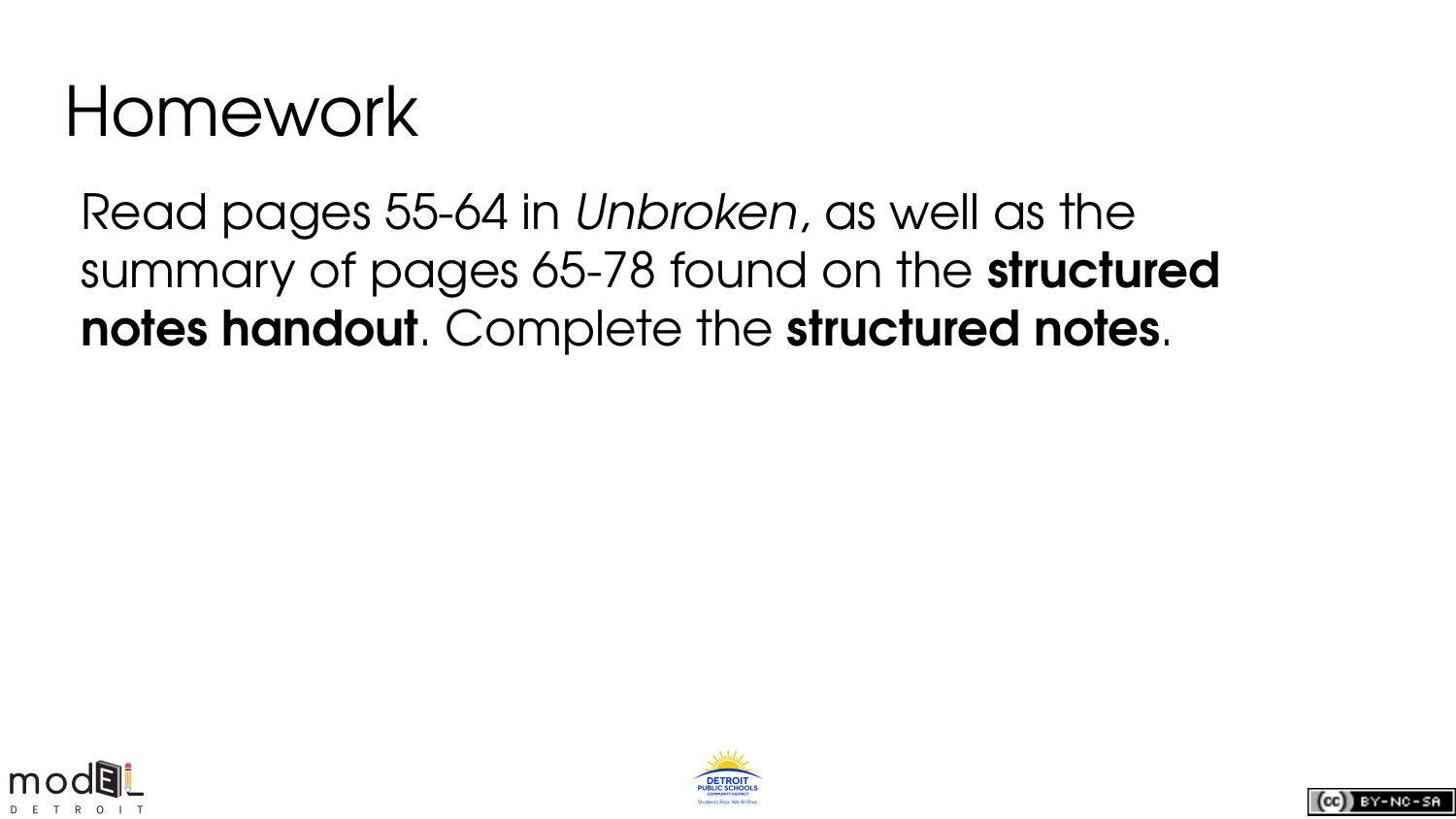

# Homework
Read pages 55-64 in Unbroken, as well as the summary of pages 65-78 found on the structured notes handout. Complete the structured notes.